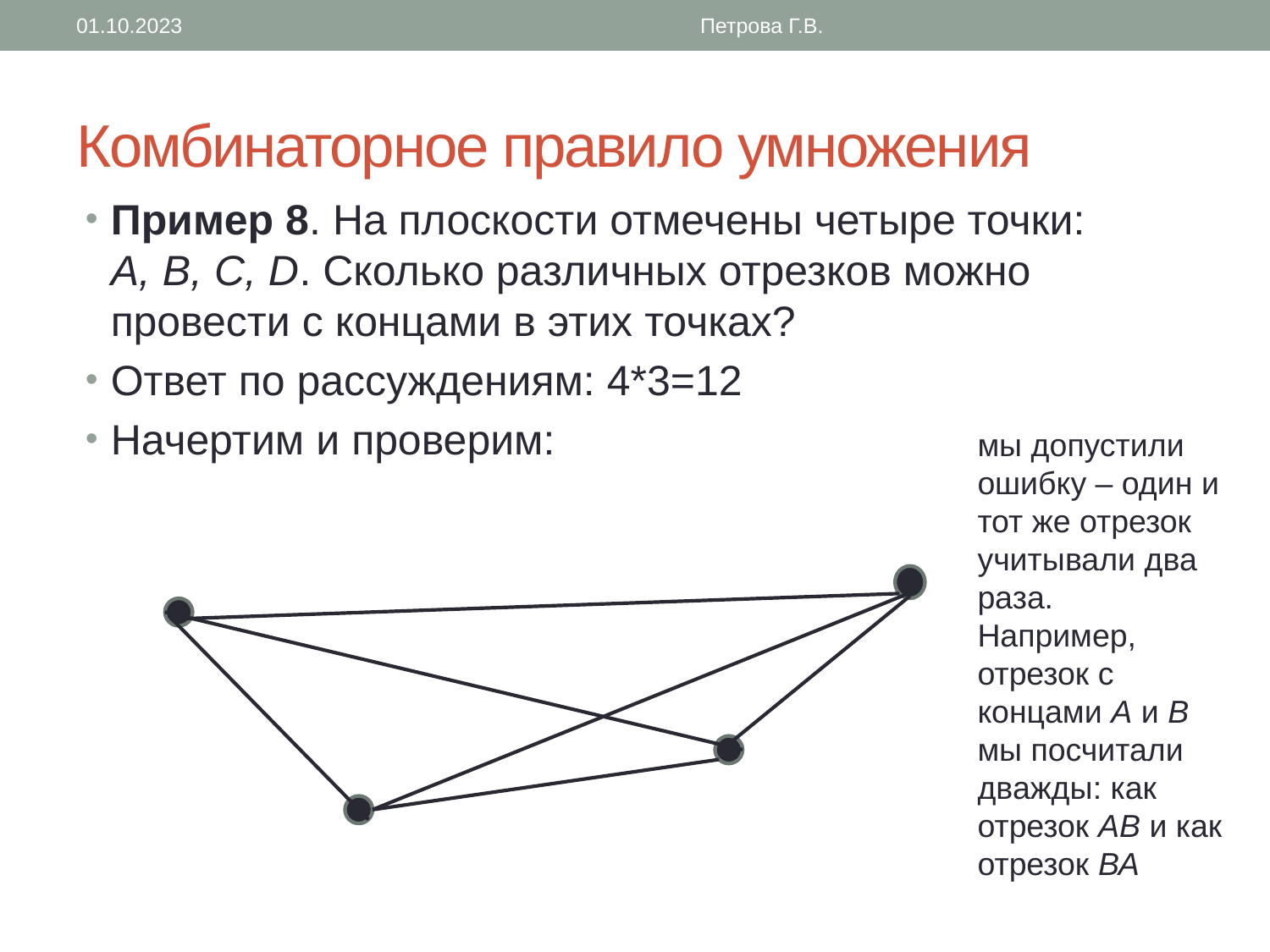

01.10.2023
Петрова Г.В.
# Комбинаторное правило умножения
Пример 8. На плоскости отмечены четыре точки:       А, В, С, D. Сколько различных отрезков можно провести с концами в этих точках?
Ответ по рассуждениям: 4*3=12
Начертим и проверим:

мы допустили ошибку – один и тот же отрезок учитывали два раза.
Например, отрезок с концами А и В мы посчитали дважды: как отрезок АВ и как отрезок ВА